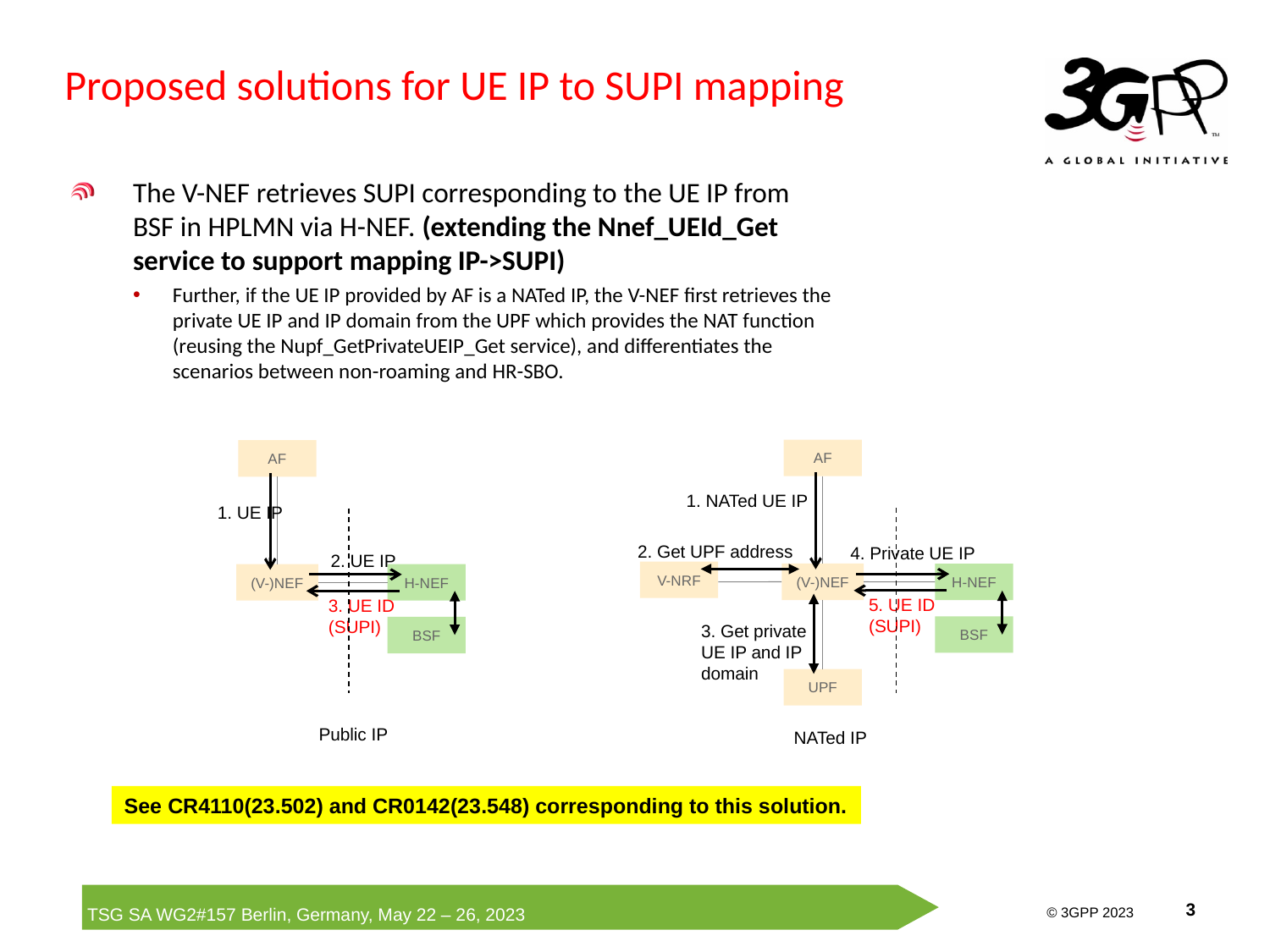

# Proposed solutions for UE IP to SUPI mapping
The V-NEF retrieves SUPI corresponding to the UE IP from BSF in HPLMN via H-NEF. (extending the Nnef_UEId_Get service to support mapping IP->SUPI)
Further, if the UE IP provided by AF is a NATed IP, the V-NEF first retrieves the private UE IP and IP domain from the UPF which provides the NAT function (reusing the Nupf_GetPrivateUEIP_Get service), and differentiates the scenarios between non-roaming and HR-SBO.

AF
1. NATed UE IP
2. Get UPF address
4. Private UE IP
V-NRF
(V-)NEF
H-NEF
5. UE ID
(SUPI)
3. Get private UE IP and IP domain
BSF
UPF
AF
1. UE IP
2. UE IP
(V-)NEF
H-NEF
3. UE ID
(SUPI)
BSF
Public IP
NATed IP
See CR4110(23.502) and CR0142(23.548) corresponding to this solution.